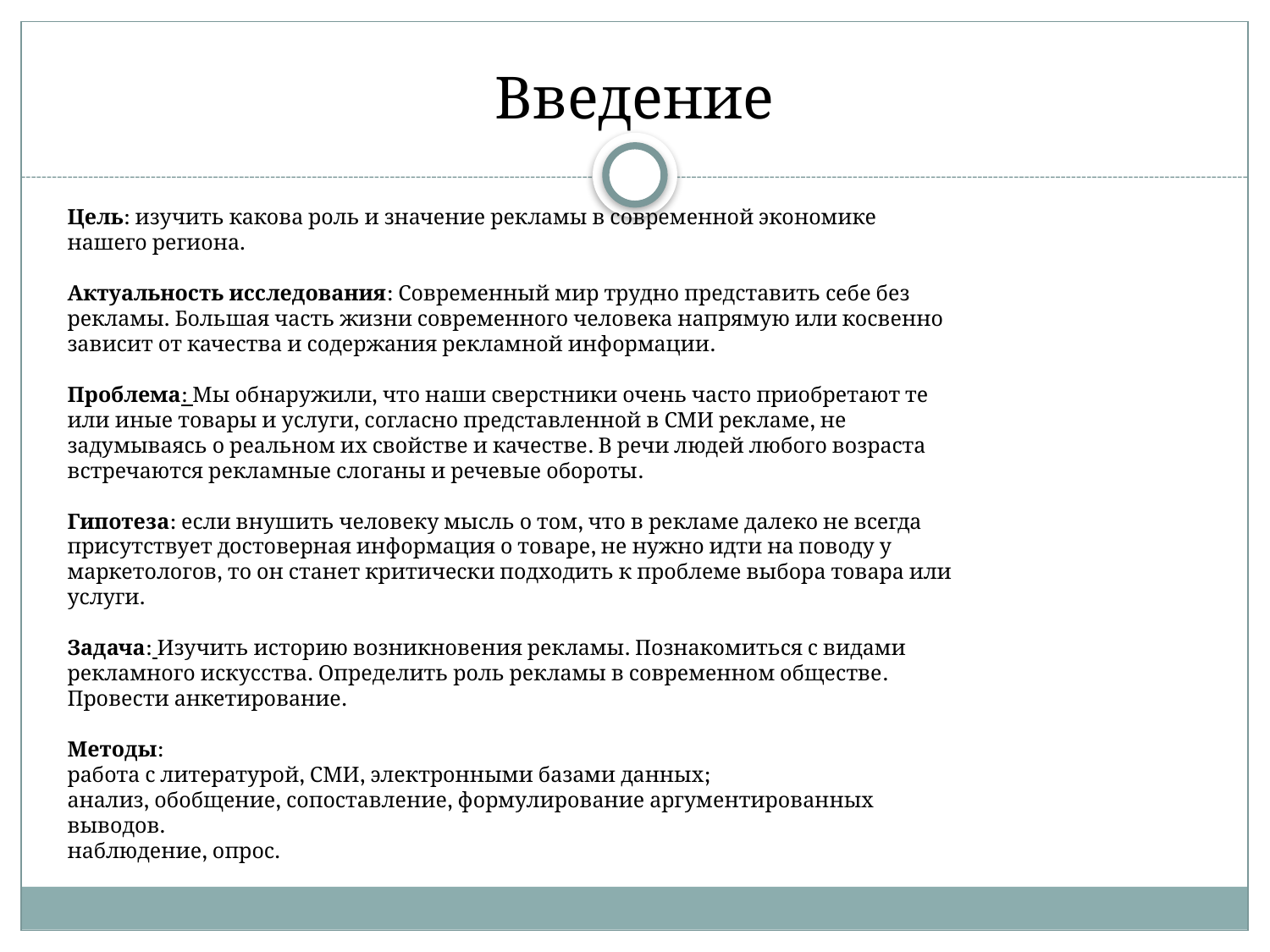

# Введение

Цель: изучить какова роль и значение рекламы в современной экономике нашего региона.

Актуальность исследования: Современный мир трудно представить себе без рекламы. Большая часть жизни современного человека напрямую или косвенно зависит от качества и содержания рекламной информации.

Проблема: Мы обнаружили, что наши сверстники очень часто приобретают те или иные товары и услуги, согласно представленной в СМИ рекламе, не задумываясь о реальном их свойстве и качестве. В речи людей любого возраста встречаются рекламные слоганы и речевые обороты.

Гипотеза: если внушить человеку мысль о том, что в рекламе далеко не всегда присутствует достоверная информация о товаре, не нужно идти на поводу у маркетологов, то он станет критически подходить к проблеме выбора товара или услуги.

Задача: Изучить историю возникновения рекламы. Познакомиться с видами рекламного искусства. Определить роль рекламы в современном обществе. Провести анкетирование.

Методы:
работа с литературой, СМИ, электронными базами данных;
анализ, обобщение, сопоставление, формулирование аргументированных выводов.
наблюдение, опрос.